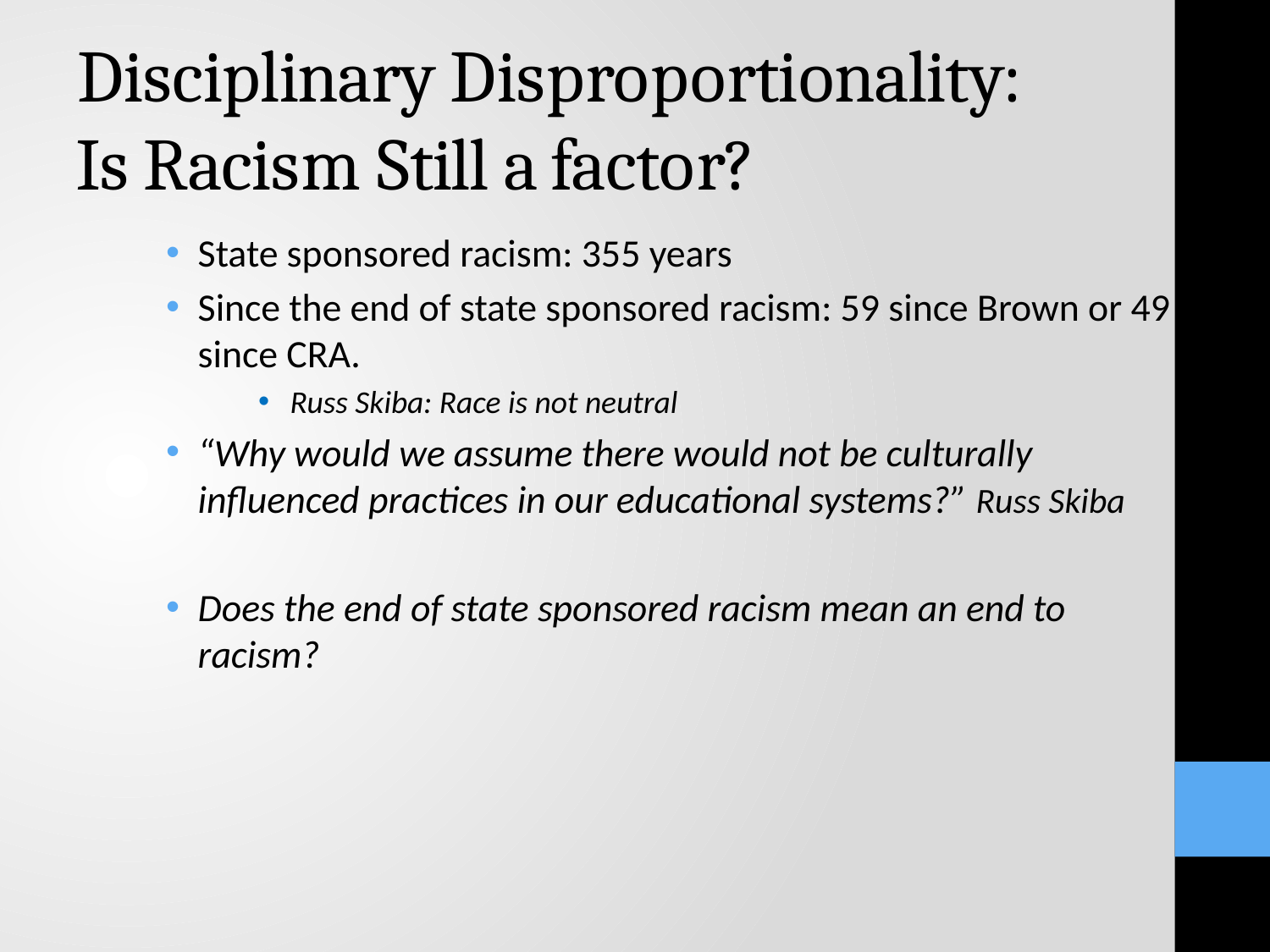

# Disciplinary Disproportionality: Is Racism Still a factor?
State sponsored racism: 355 years
Since the end of state sponsored racism: 59 since Brown or 49 since CRA.
Russ Skiba: Race is not neutral
“Why would we assume there would not be culturally influenced practices in our educational systems?” Russ Skiba

Does the end of state sponsored racism mean an end to racism?